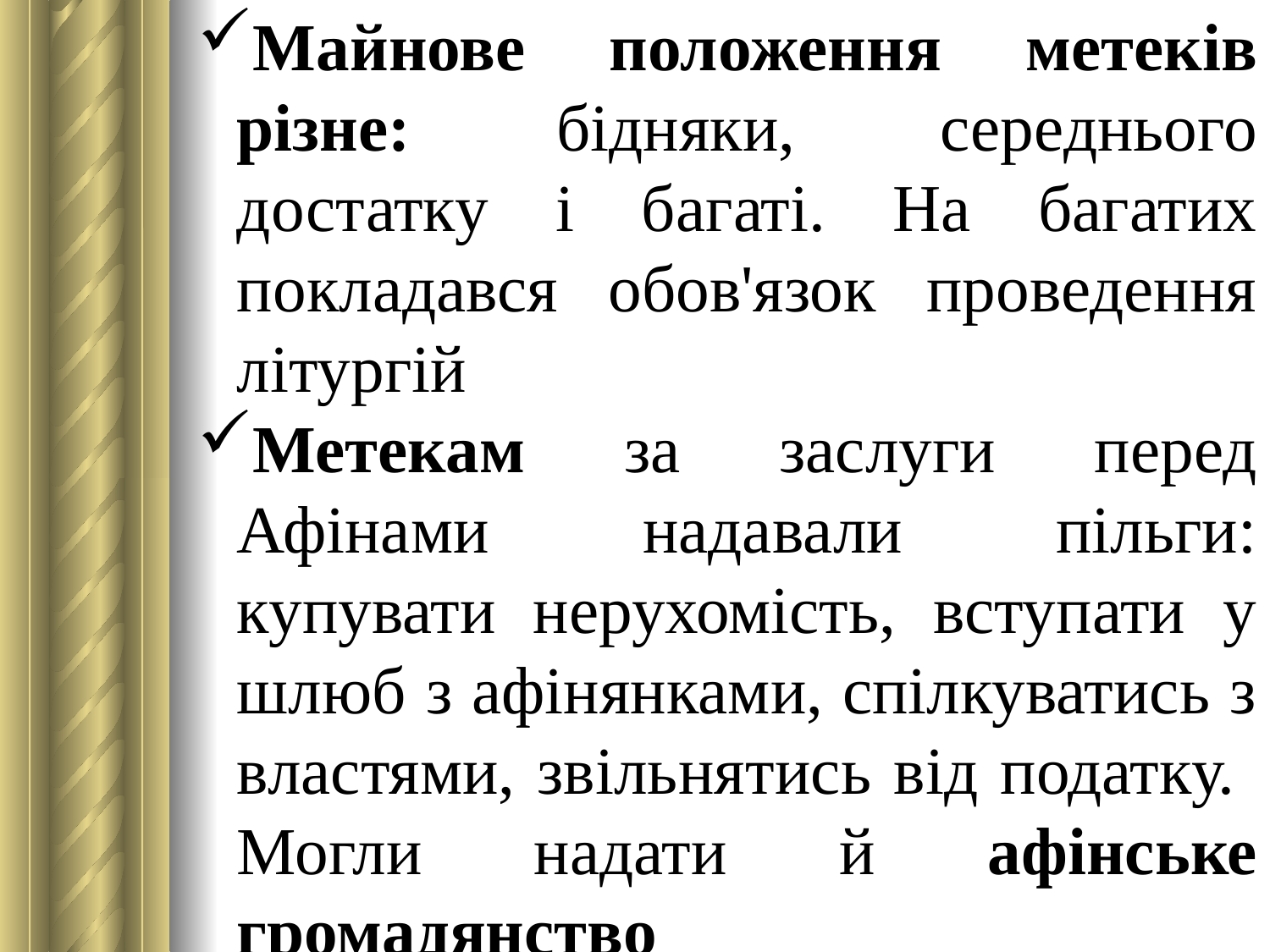

Майно­ве положення метеків різне: бідня­ки, середнього достатку і багаті. На багатих покладався обов'язок проведення літургій
Метекам за заслуги перед Афінами надавали пільги: купувати нерухомість, вступати у шлюб з афінянками, спілкуватись з властями, звільня­тись від податку.  Могли надати й афінське громадянство